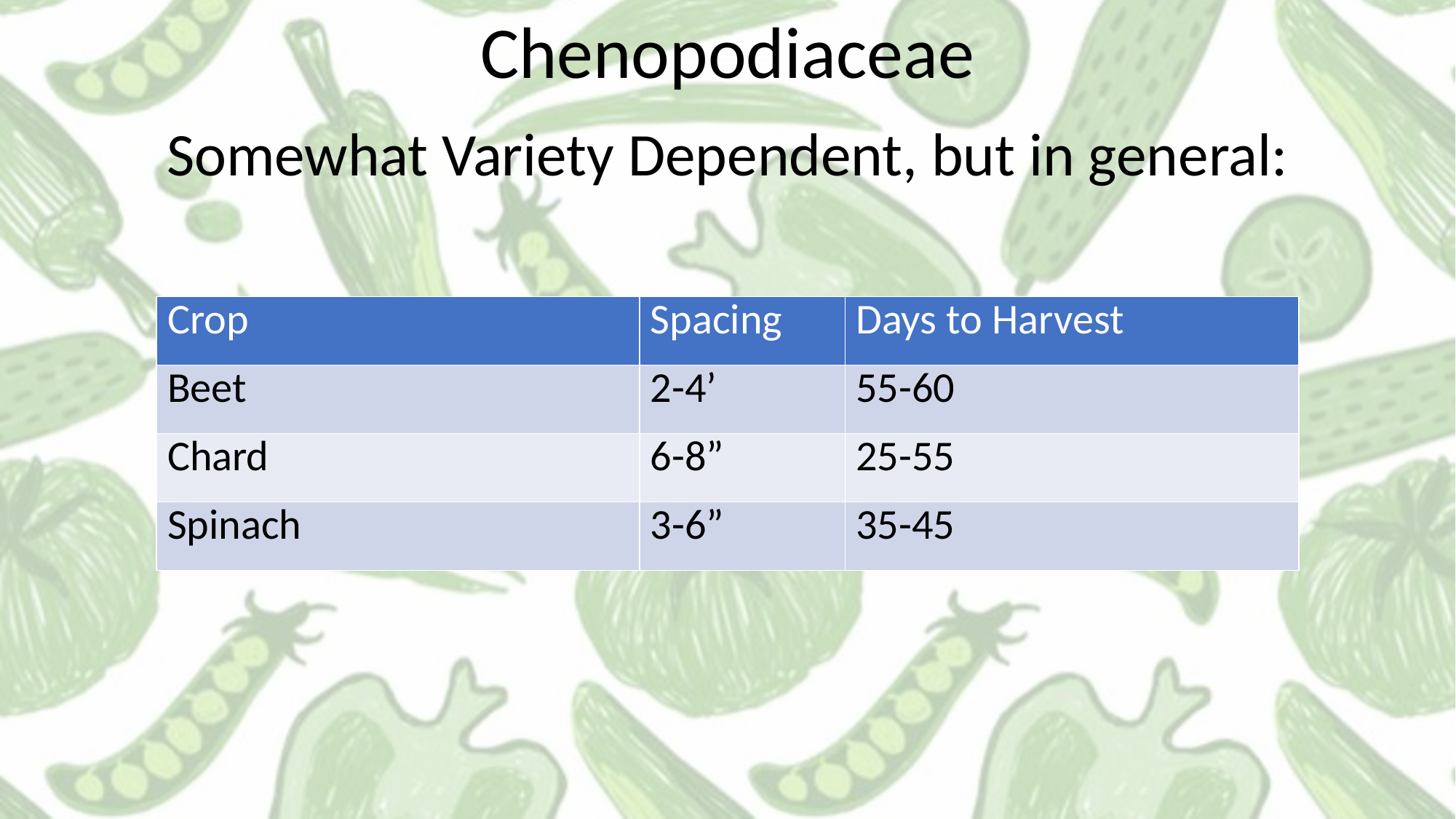

Chenopodiaceae
Somewhat Variety Dependent, but in general:
| Crop | Spacing | Days to Harvest |
| --- | --- | --- |
| Beet | 2-4’ | 55-60 |
| Chard | 6-8” | 25-55 |
| Spinach | 3-6” | 35-45 |